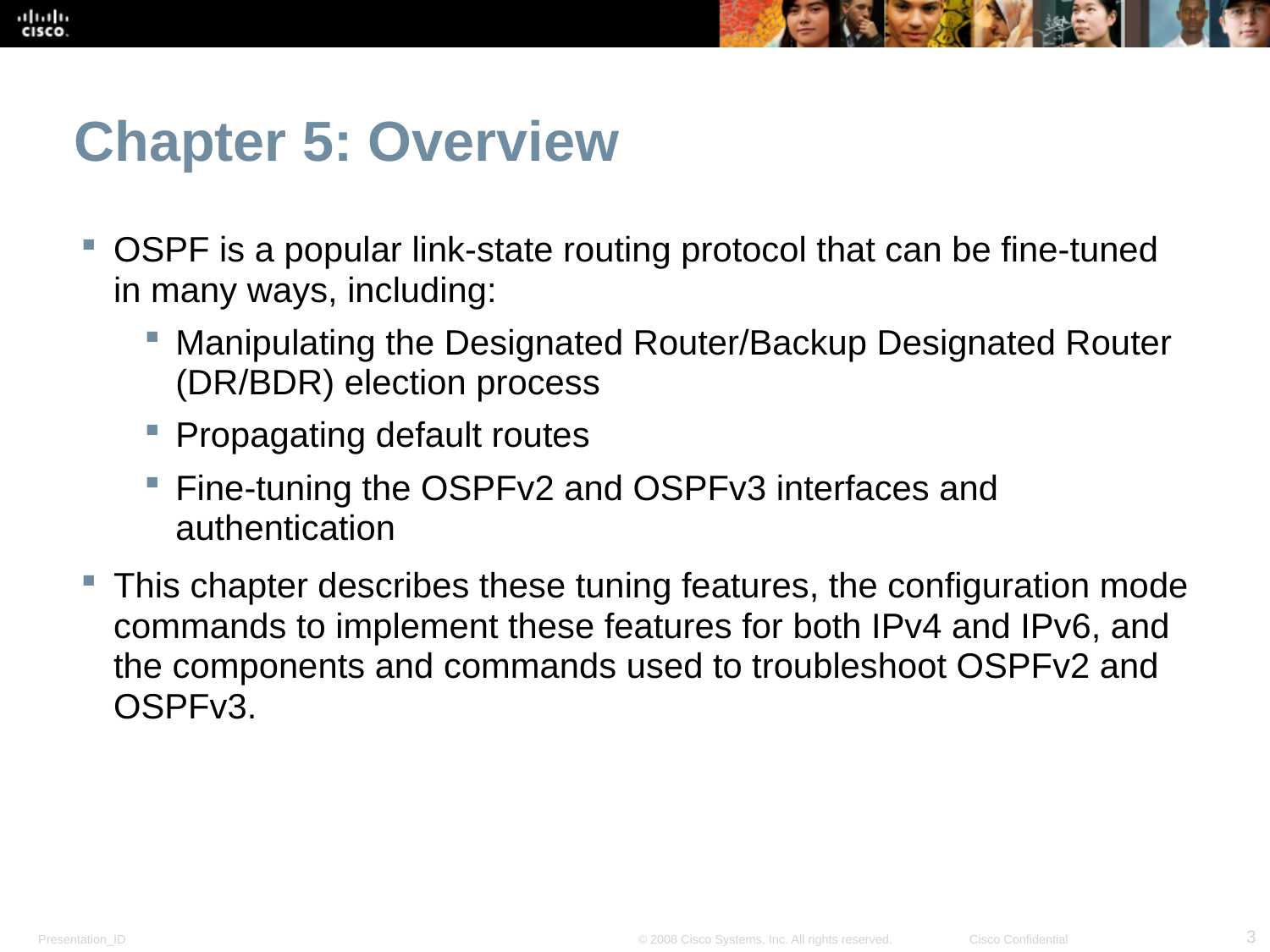

Chapter 5: Overview
OSPF is a popular link-state routing protocol that can be fine-tuned in many ways, including:
Manipulating the Designated Router/Backup Designated Router (DR/BDR) election process
Propagating default routes
Fine-tuning the OSPFv2 and OSPFv3 interfaces and authentication
This chapter describes these tuning features, the configuration mode commands to implement these features for both IPv4 and IPv6, and the components and commands used to troubleshoot OSPFv2 and OSPFv3.